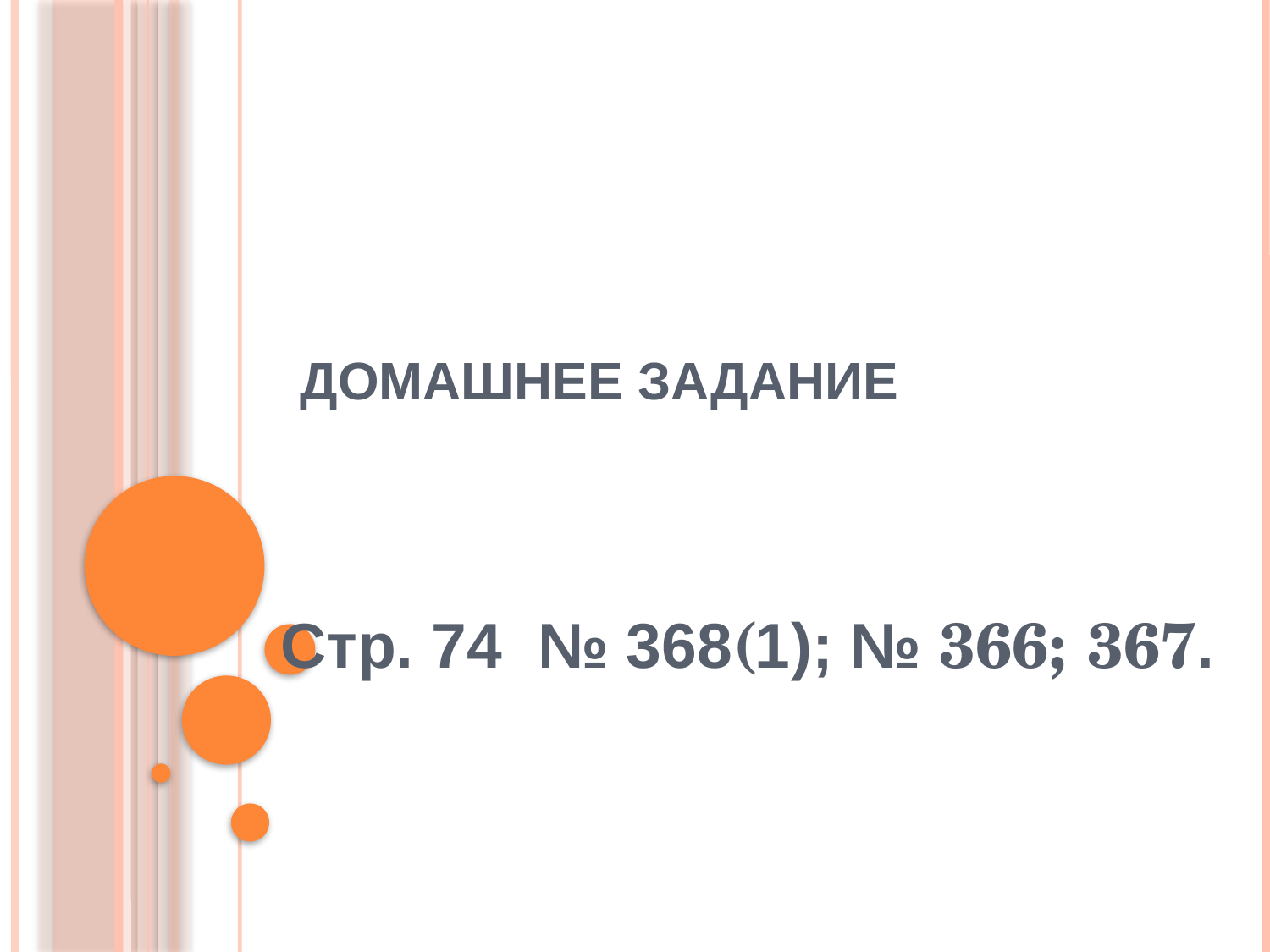

# Домашнее задание

Стр. 74  № 368(1); № 366; 367.

16